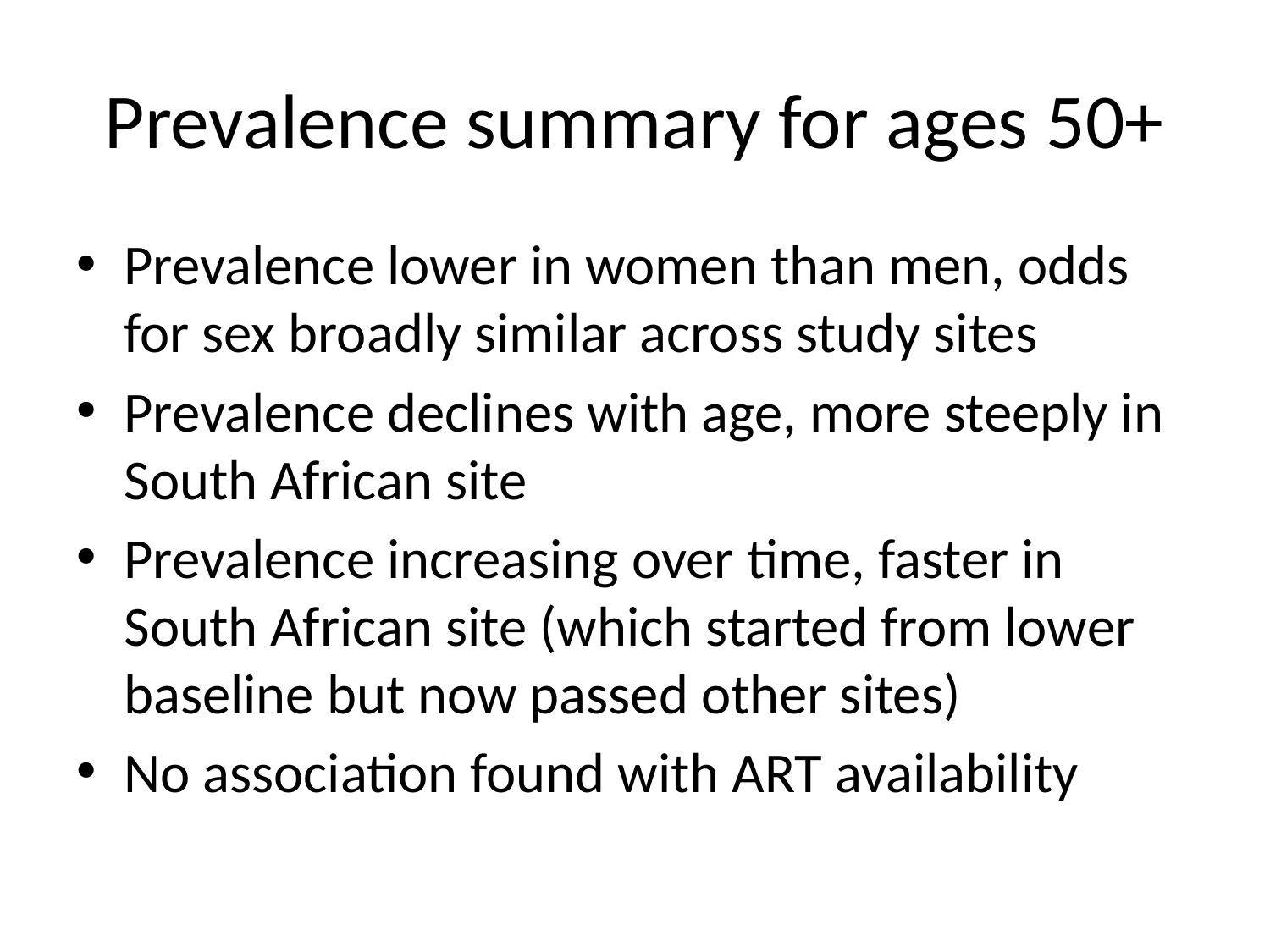

# Prevalence summary for ages 50+
Prevalence lower in women than men, odds for sex broadly similar across study sites
Prevalence declines with age, more steeply in South African site
Prevalence increasing over time, faster in South African site (which started from lower baseline but now passed other sites)
No association found with ART availability